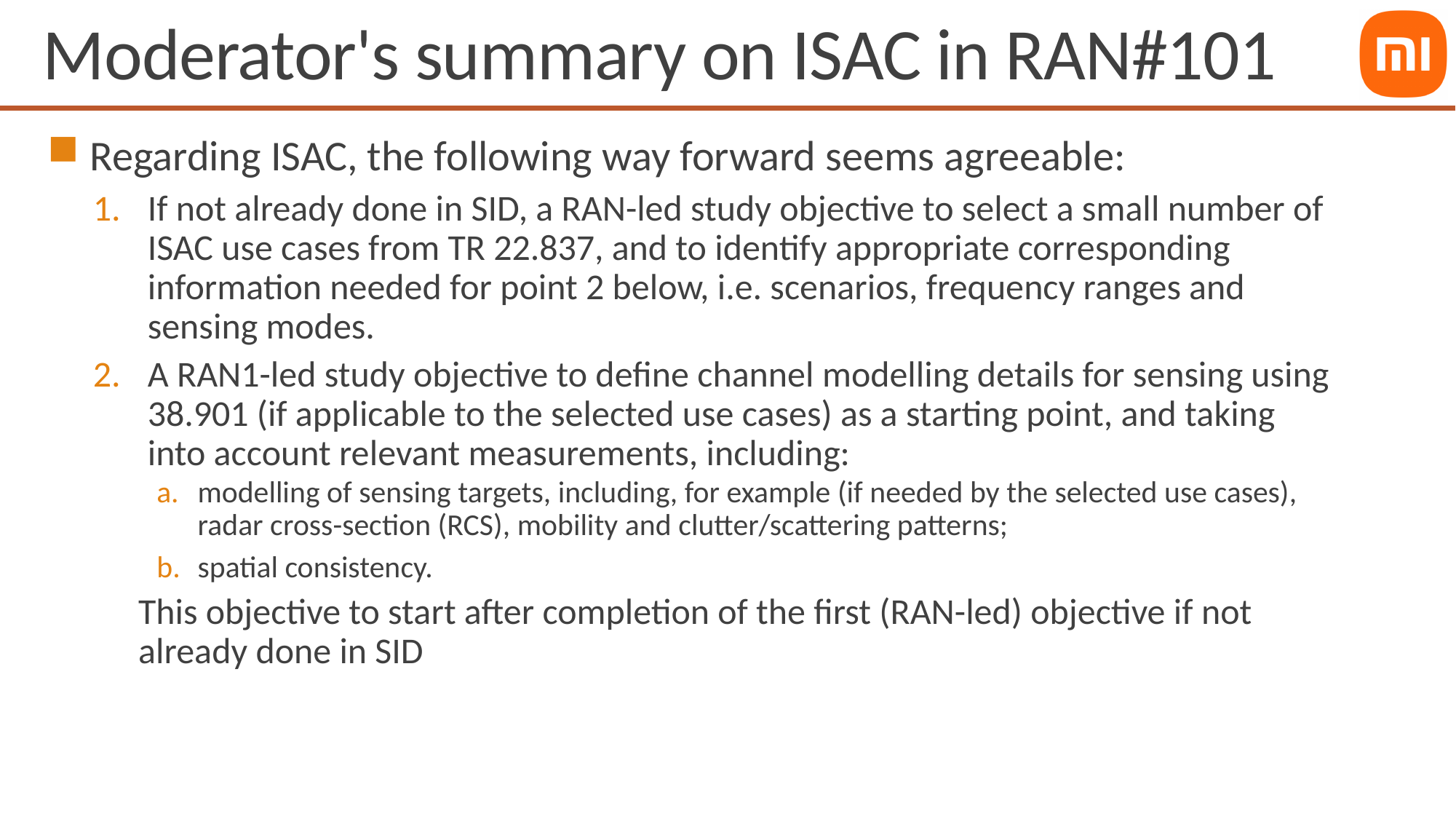

# Moderator's summary on ISAC in RAN#101
Regarding ISAC, the following way forward seems agreeable:
If not already done in SID, a RAN-led study objective to select a small number of ISAC use cases from TR 22.837, and to identify appropriate corresponding information needed for point 2 below, i.e. scenarios, frequency ranges and sensing modes.
A RAN1-led study objective to define channel modelling details for sensing using 38.901 (if applicable to the selected use cases) as a starting point, and taking into account relevant measurements, including:
modelling of sensing targets, including, for example (if needed by the selected use cases), radar cross-section (RCS), mobility and clutter/scattering patterns;
spatial consistency.
This objective to start after completion of the first (RAN-led) objective if not already done in SID